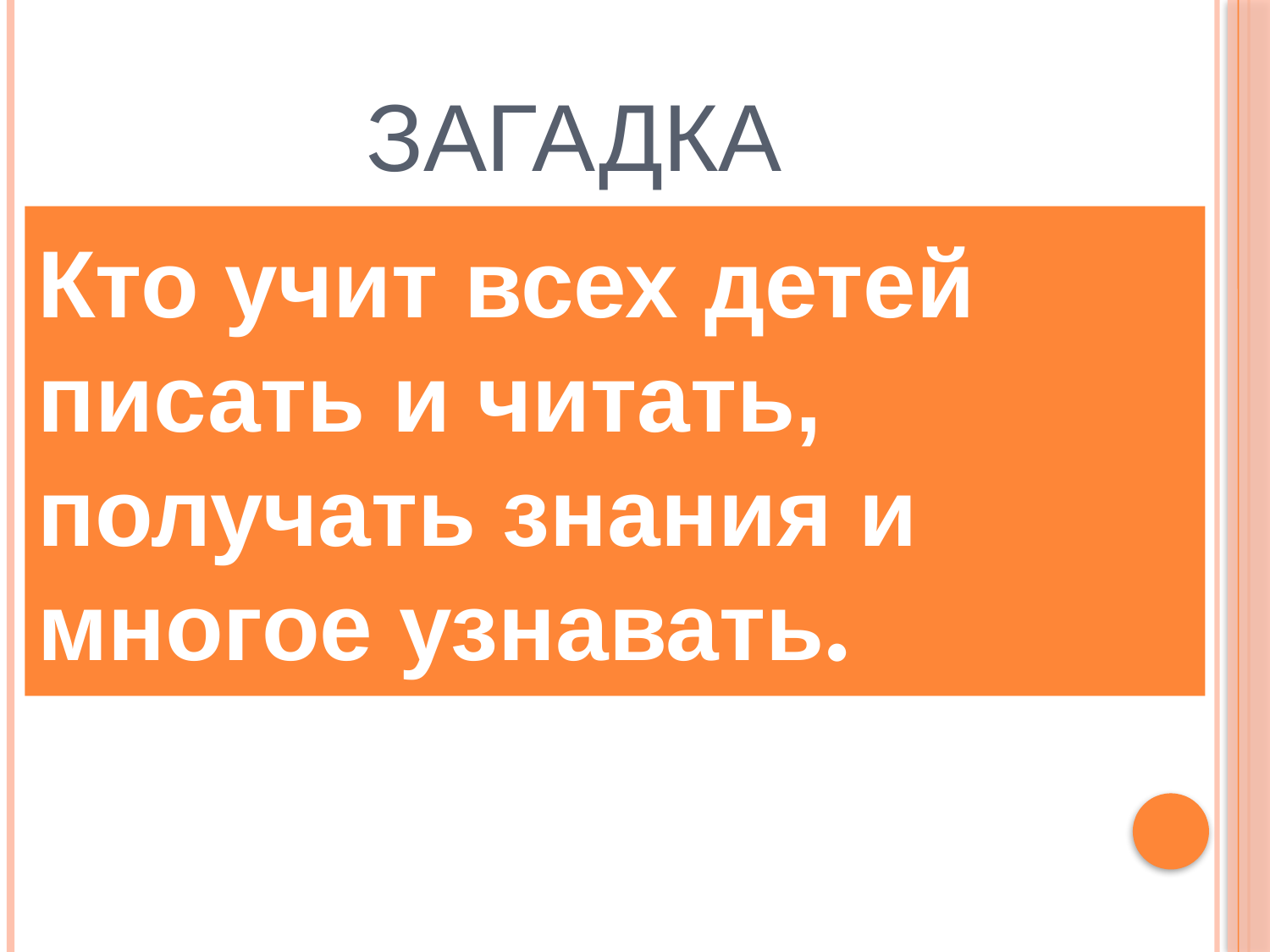

# Загадка
Кто учит всех детей писать и читать,
получать знания и многое узнавать.